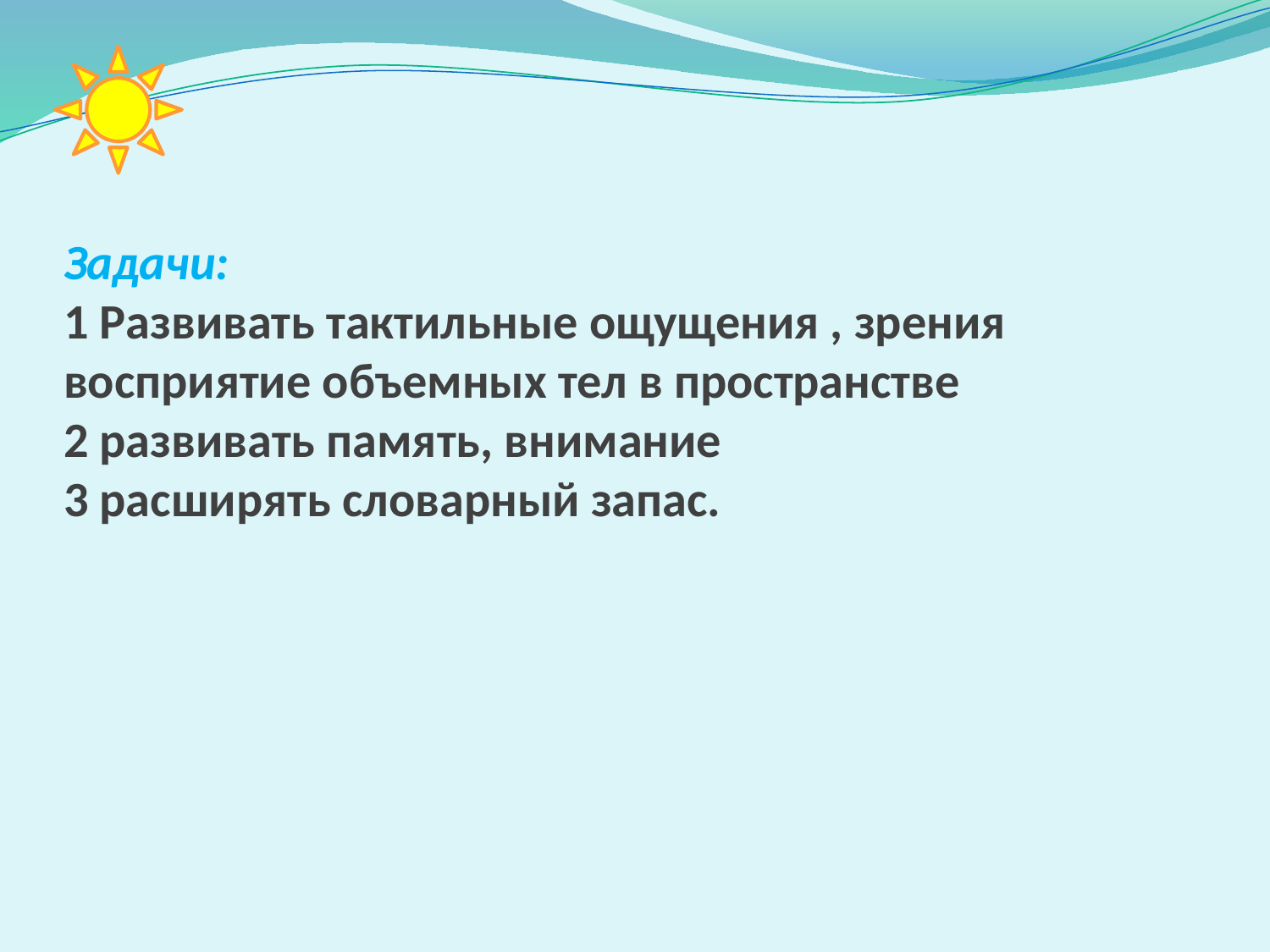

# Задачи: 1 Развивать тактильные ощущения , зрения восприятие объемных тел в пространстве 2 развивать память, внимание 3 расширять словарный запас.